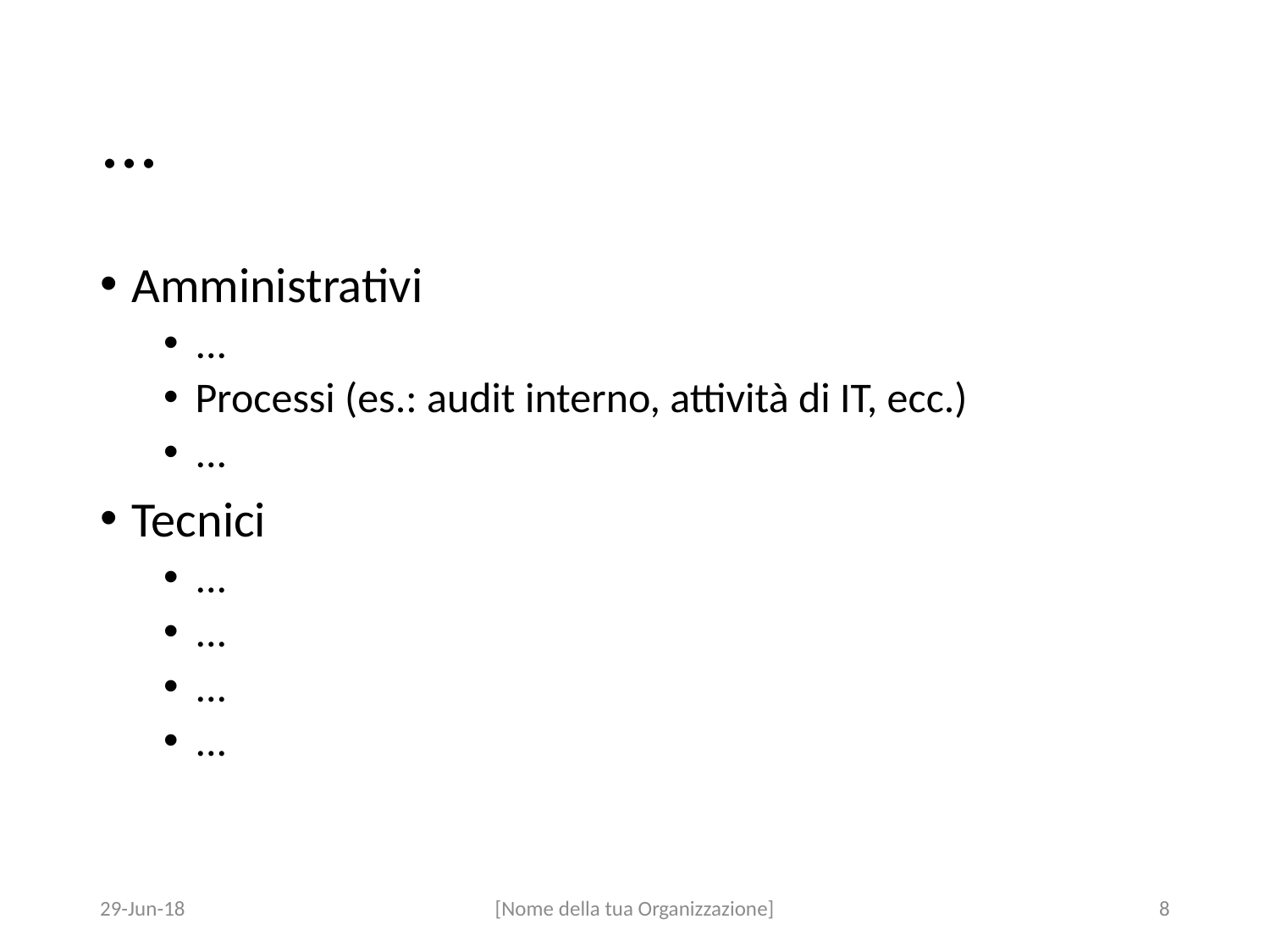

# ...
Amministrativi
...
Processi (es.: audit interno, attività di IT, ecc.)
...
Tecnici
...
...
...
...
29-Jun-18
[Nome della tua Organizzazione]
8